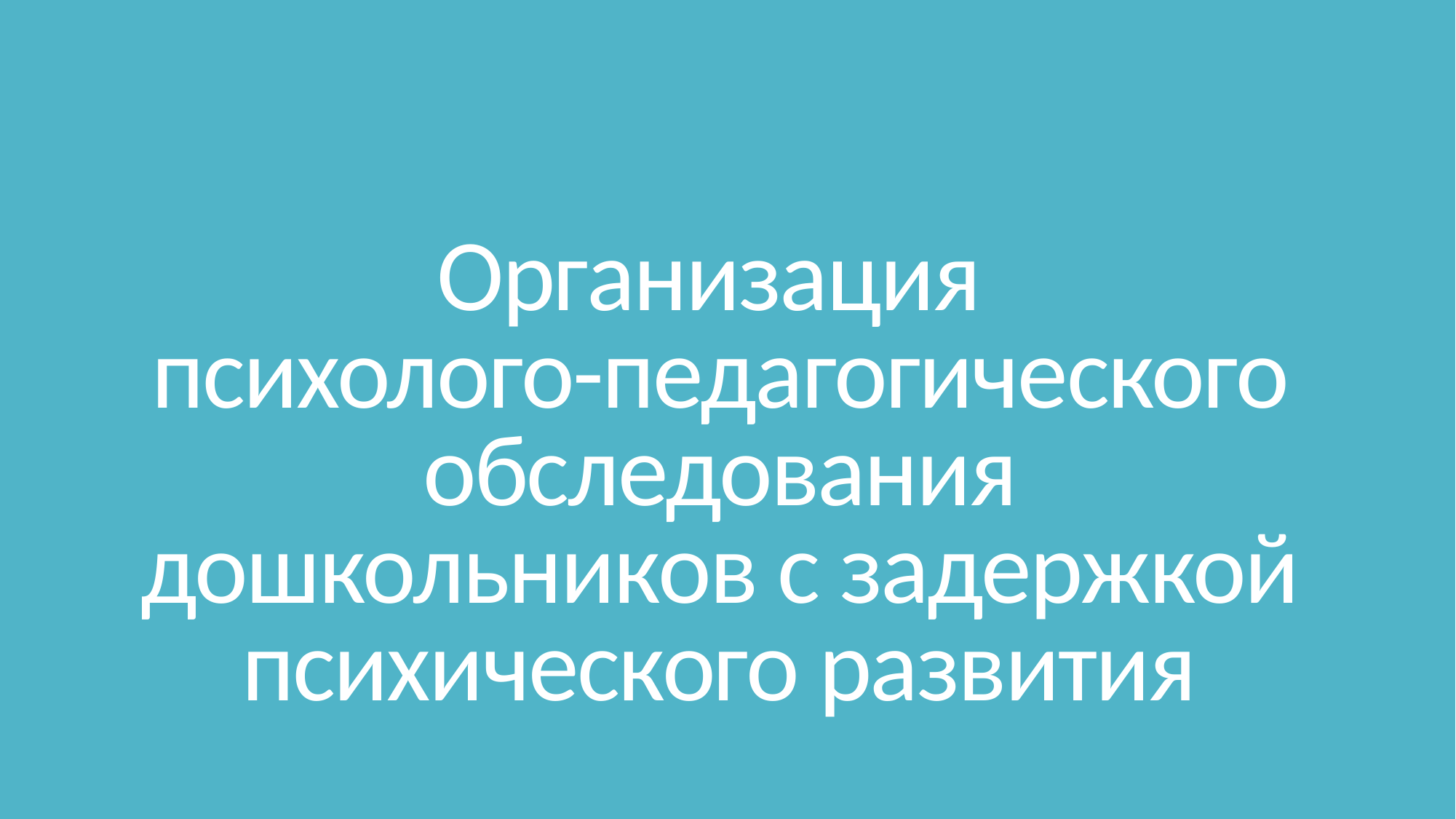

# Организация психолого-педагогического обследования дошкольников с задержкой психического развития